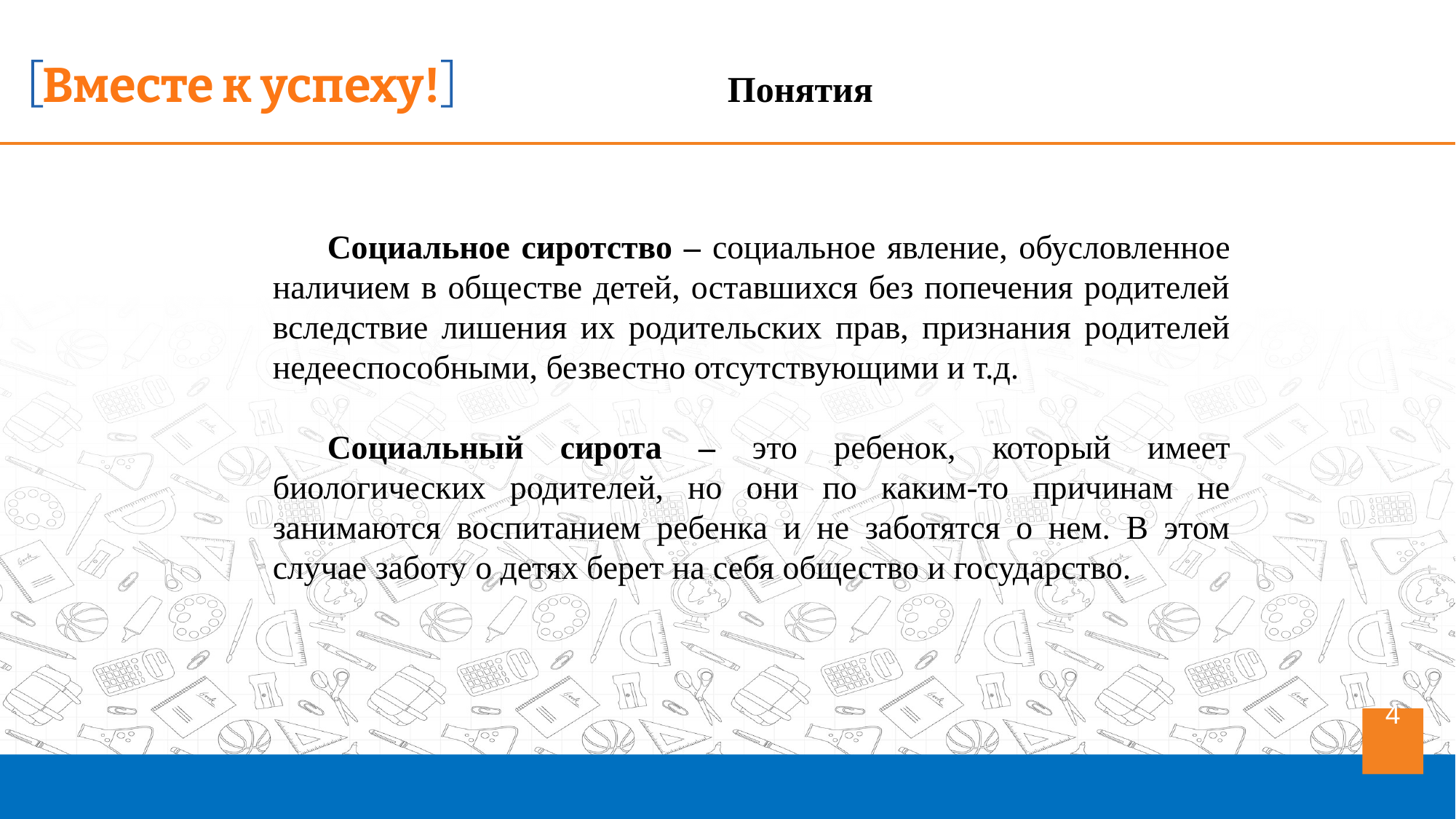

Понятия
Социальное сиротство – социальное явление, обусловленное наличием в обществе детей, оставшихся без попечения родителей вследствие лишения их родительских прав, признания родителей недееспособными, безвестно отсутствующими и т.д.

Социальный сирота – это ребенок, который имеет биологических родителей, но они по каким-то причинам не занимаются воспитанием ребенка и не заботятся о нем. В этом случае заботу о детях берет на себя общество и государство.